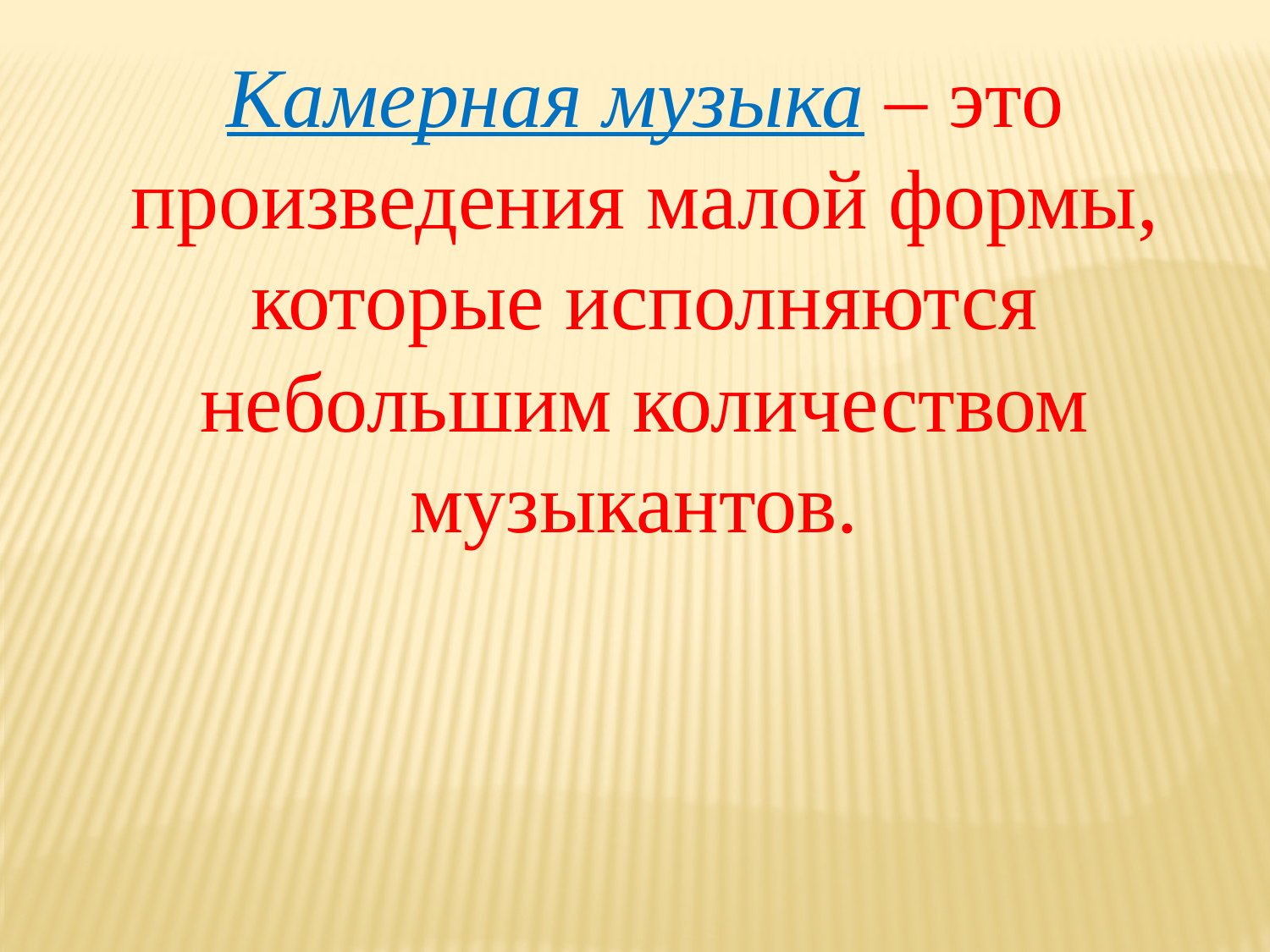

Камерная музыка – это произведения малой формы, которые исполняются небольшим количеством музыкантов.